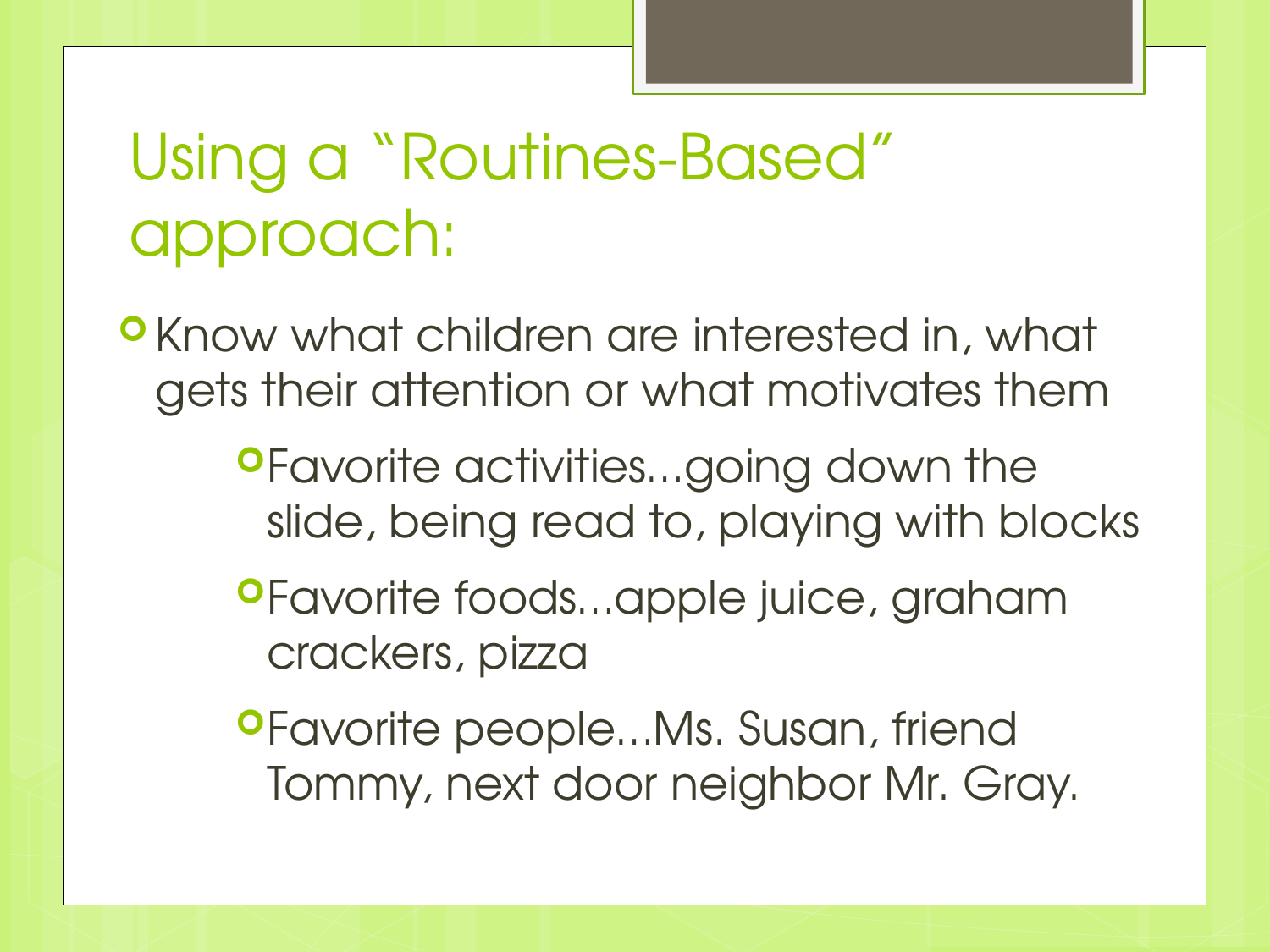

# Using a “Routines-Based” approach:
Know what children are interested in, what gets their attention or what motivates them
Favorite activities…going down the slide, being read to, playing with blocks
Favorite foods…apple juice, graham crackers, pizza
Favorite people…Ms. Susan, friend Tommy, next door neighbor Mr. Gray.